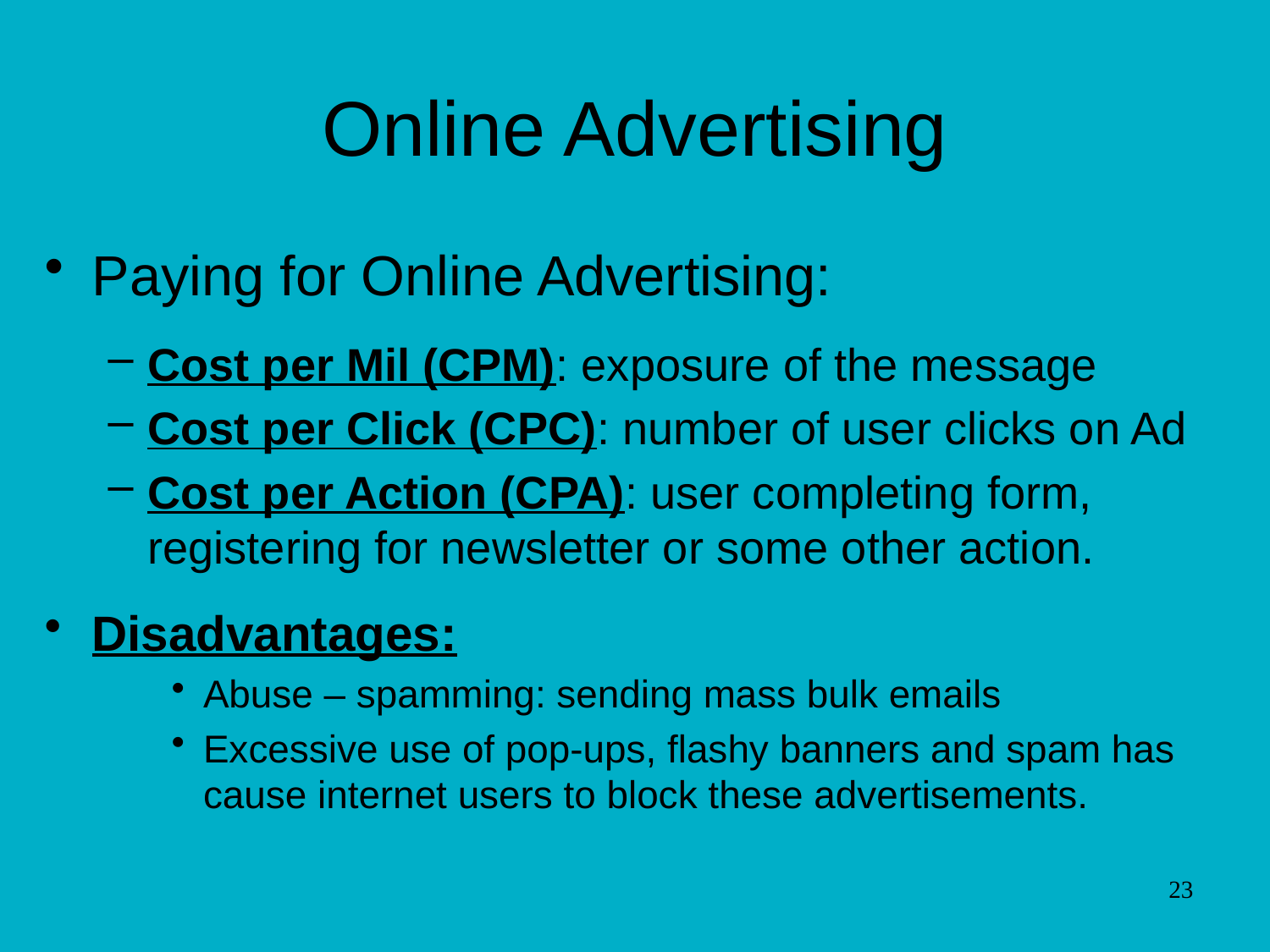

# Online Advertising
Paying for Online Advertising:
Cost per Mil (CPM): exposure of the message
Cost per Click (CPC): number of user clicks on Ad
Cost per Action (CPA): user completing form, registering for newsletter or some other action.
Disadvantages:
Abuse – spamming: sending mass bulk emails
Excessive use of pop-ups, flashy banners and spam has cause internet users to block these advertisements.
23